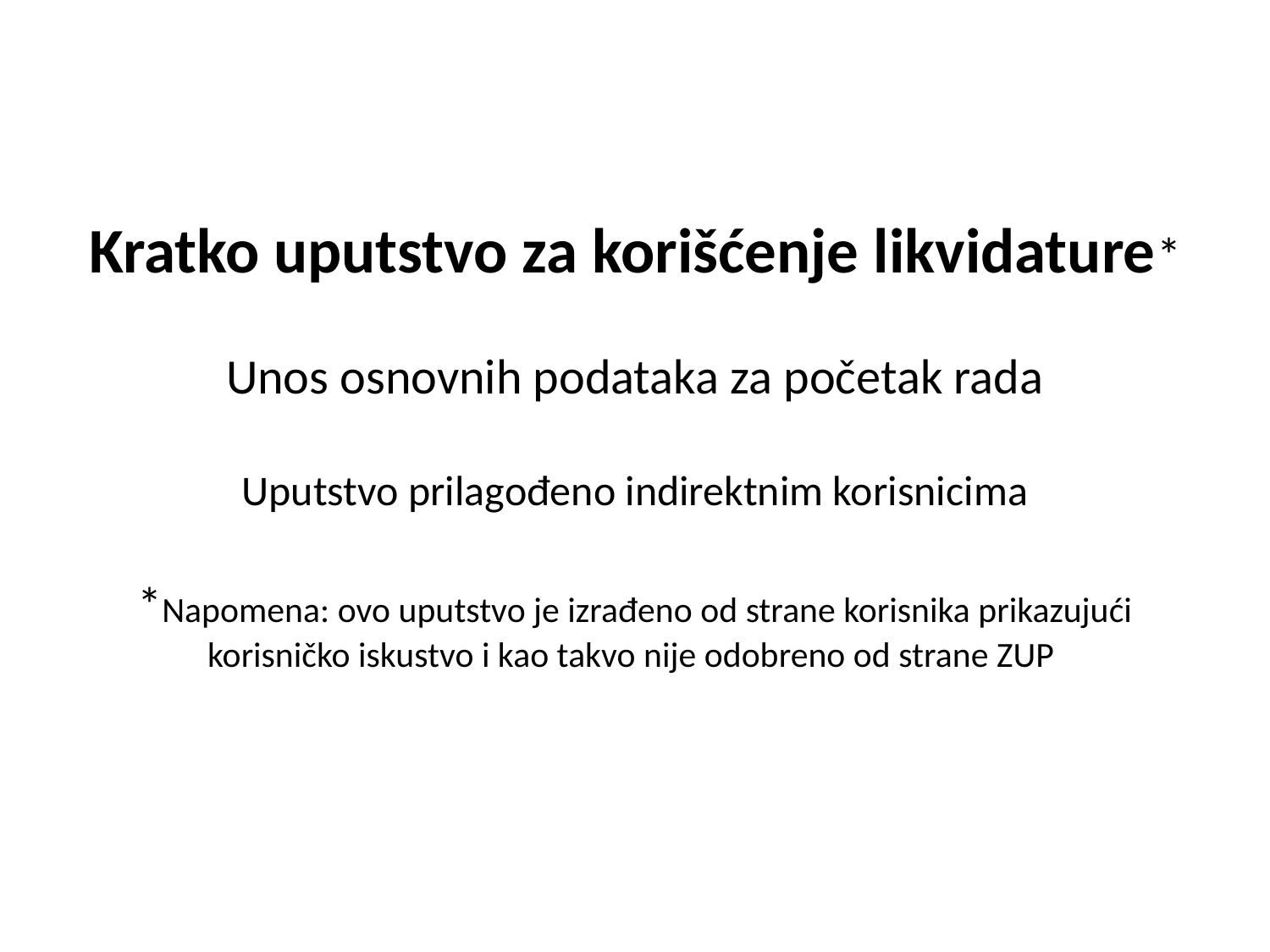

# Kratko uputstvo za korišćenje likvidature* Unos osnovnih podataka za početak rada Uputstvo prilagođeno indirektnim korisnicima *Napomena: ovo uputstvo je izrađeno od strane korisnika prikazujući korisničko iskustvo i kao takvo nije odobreno od strane ZUP